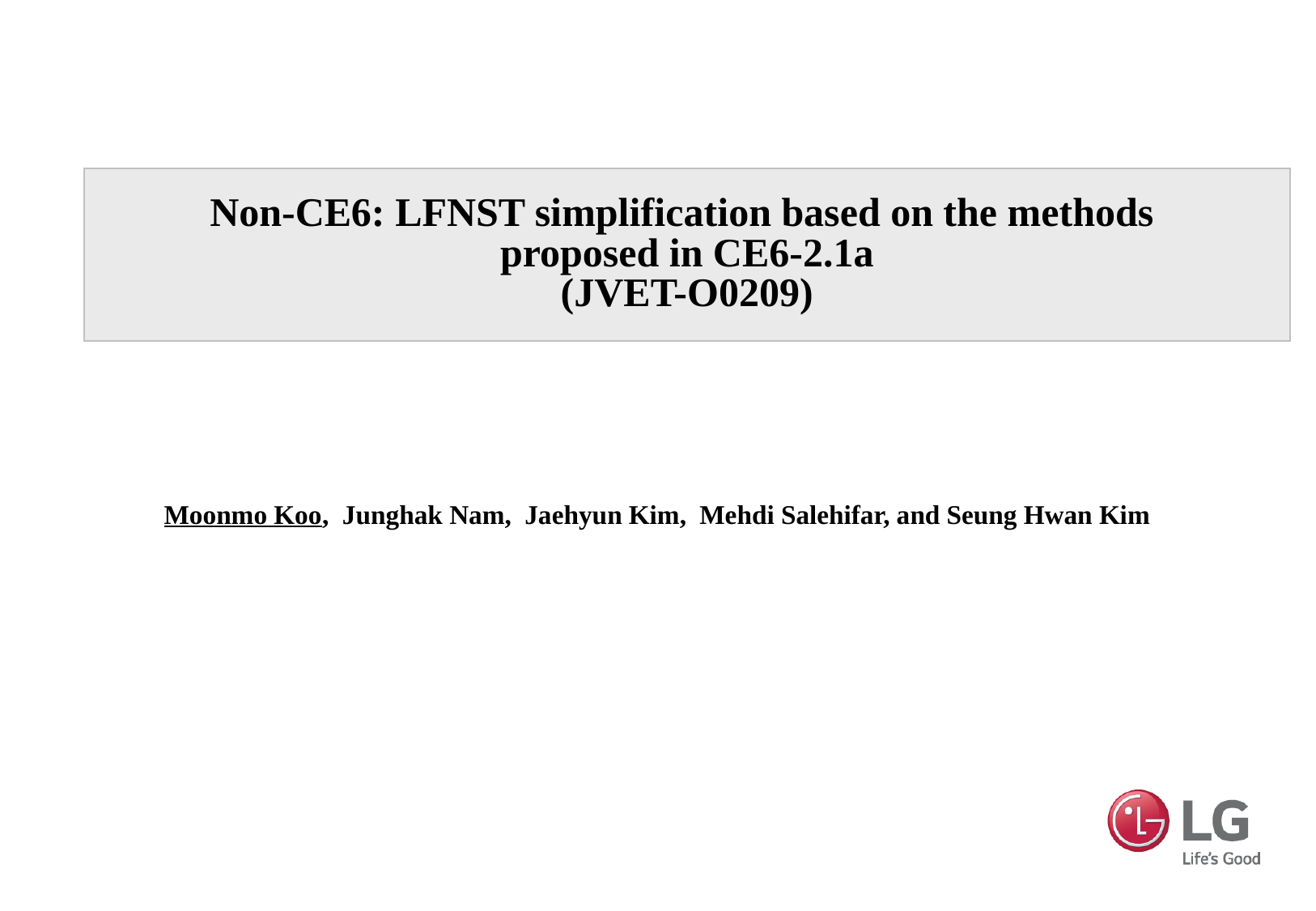

# Non-CE6: LFNST simplification based on the methods proposed in CE6-2.1a (JVET-O0209)
Moonmo Koo,  Junghak Nam,  Jaehyun Kim,  Mehdi Salehifar, and Seung Hwan Kim